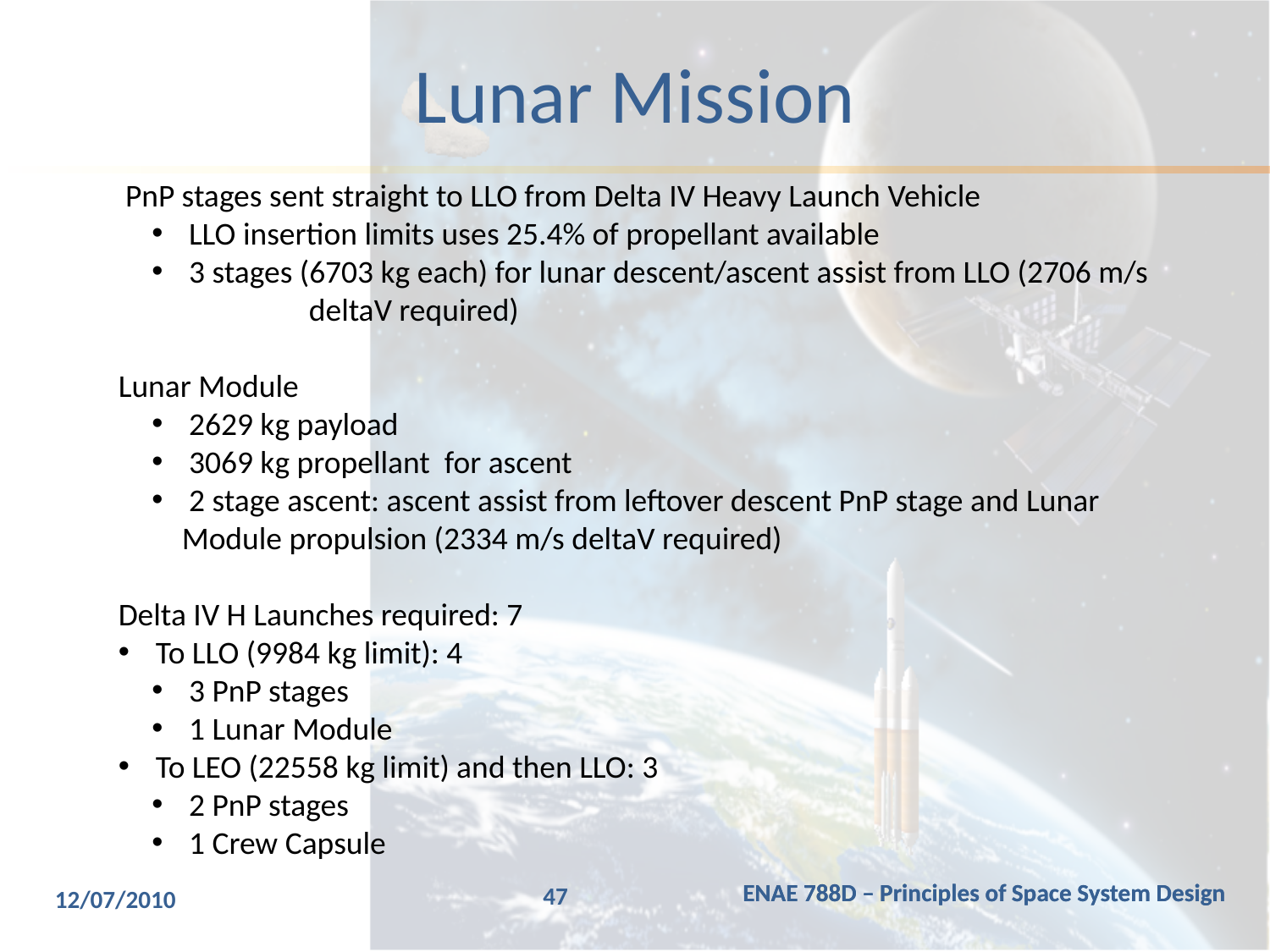

# Lunar Mission
 PnP stages sent straight to LLO from Delta IV Heavy Launch Vehicle
 LLO insertion limits uses 25.4% of propellant available
 3 stages (6703 kg each) for lunar descent/ascent assist from LLO (2706 m/s 	deltaV required)

Lunar Module
 2629 kg payload
 3069 kg propellant  for ascent
 2 stage ascent: ascent assist from leftover descent PnP stage and Lunar Module propulsion (2334 m/s deltaV required)

Delta IV H Launches required: 7
 To LLO (9984 kg limit): 4
 3 PnP stages
 1 Lunar Module
 To LEO (22558 kg limit) and then LLO: 3
 2 PnP stages
 1 Crew Capsule